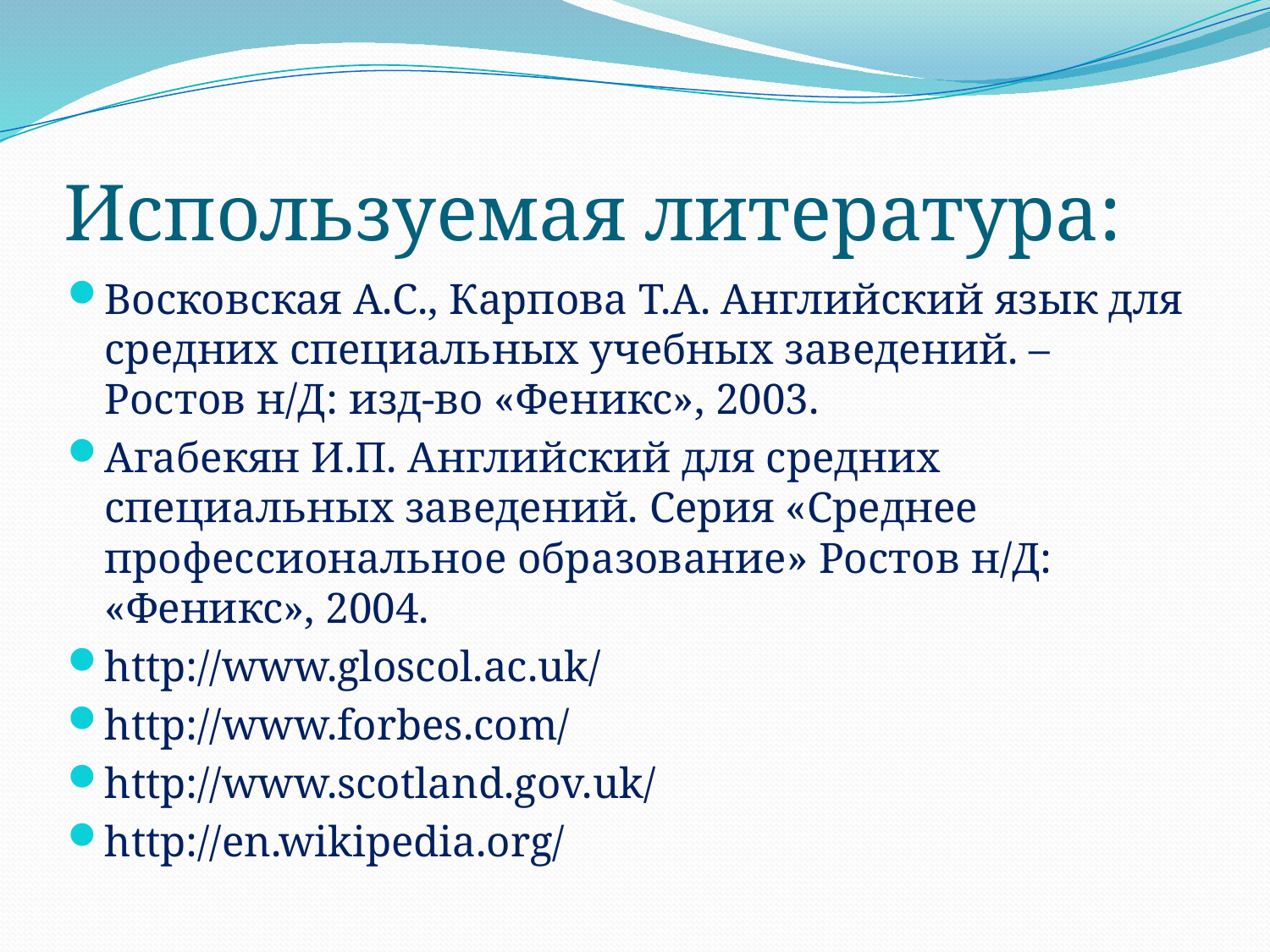

# Используемая литература:
Восковская А.С., Карпова Т.А. Английский язык для средних специальных учебных заведений. – Ростов н/Д: изд-во «Феникс», 2003.
Агабекян И.П. Английский для средних специальных заведений. Серия «Среднее профессиональное образование» Ростов н/Д: «Феникс», 2004.
http://www.gloscol.ac.uk/
http://www.forbes.com/
http://www.scotland.gov.uk/
http://en.wikipedia.org/